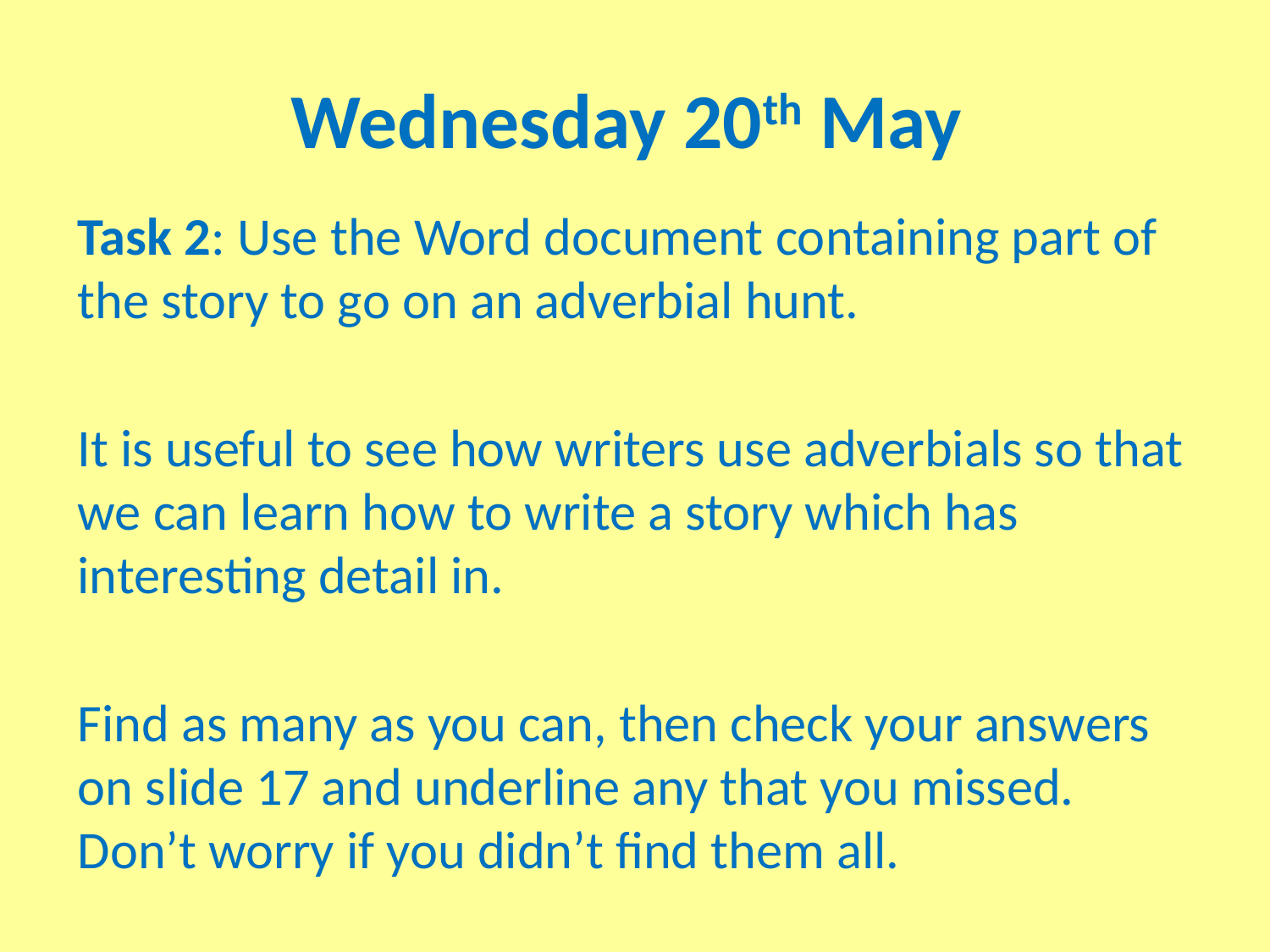

# Wednesday 20th May
Task 2: Use the Word document containing part of the story to go on an adverbial hunt.

It is useful to see how writers use adverbials so that we can learn how to write a story which has interesting detail in.

Find as many as you can, then check your answers on slide 17 and underline any that you missed. Don’t worry if you didn’t find them all.